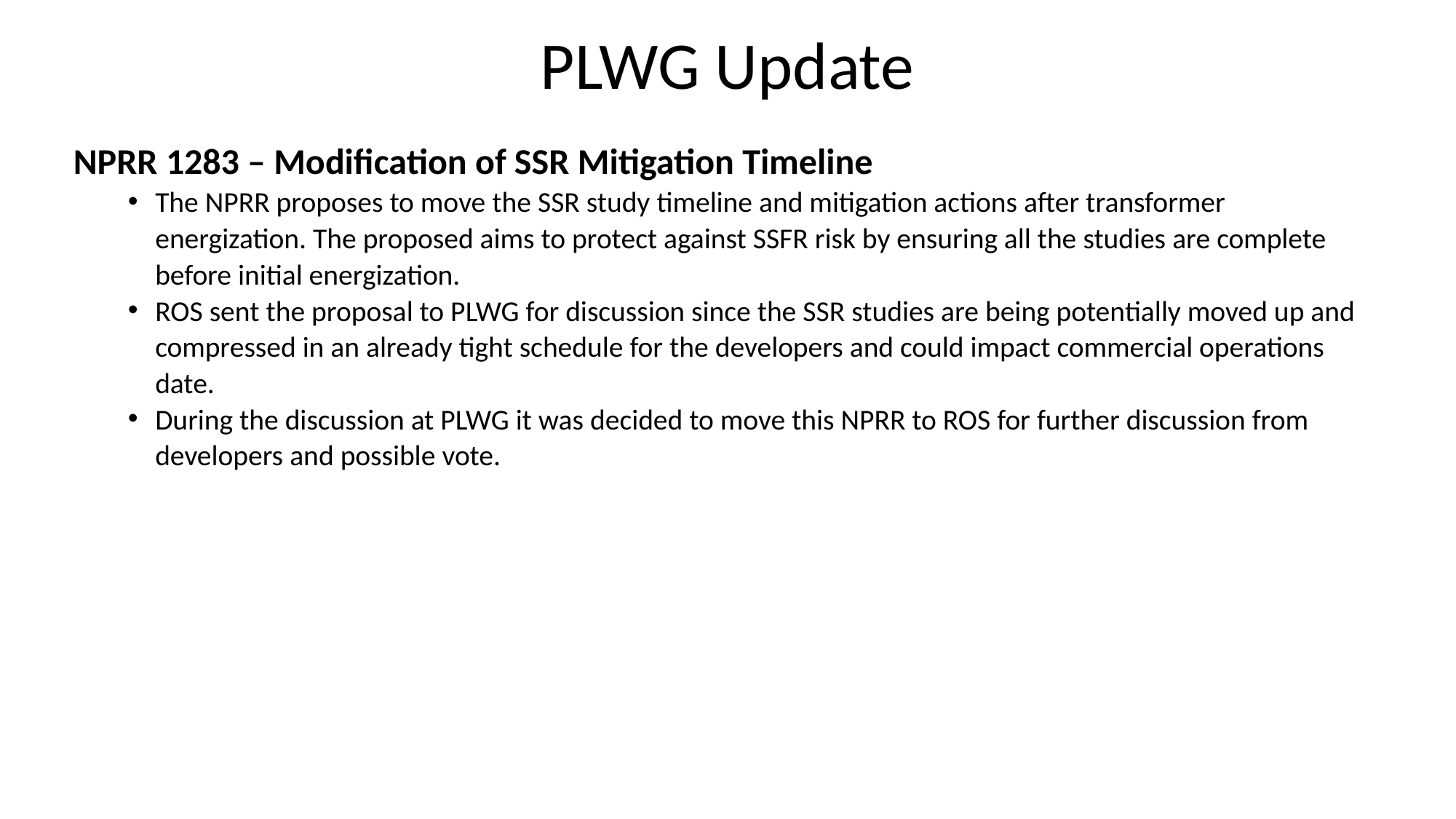

# PLWG Update
NPRR 1283 – Modification of SSR Mitigation Timeline
The NPRR proposes to move the SSR study timeline and mitigation actions after transformer energization. The proposed aims to protect against SSFR risk by ensuring all the studies are complete before initial energization.
ROS sent the proposal to PLWG for discussion since the SSR studies are being potentially moved up and compressed in an already tight schedule for the developers and could impact commercial operations date.
During the discussion at PLWG it was decided to move this NPRR to ROS for further discussion from developers and possible vote.